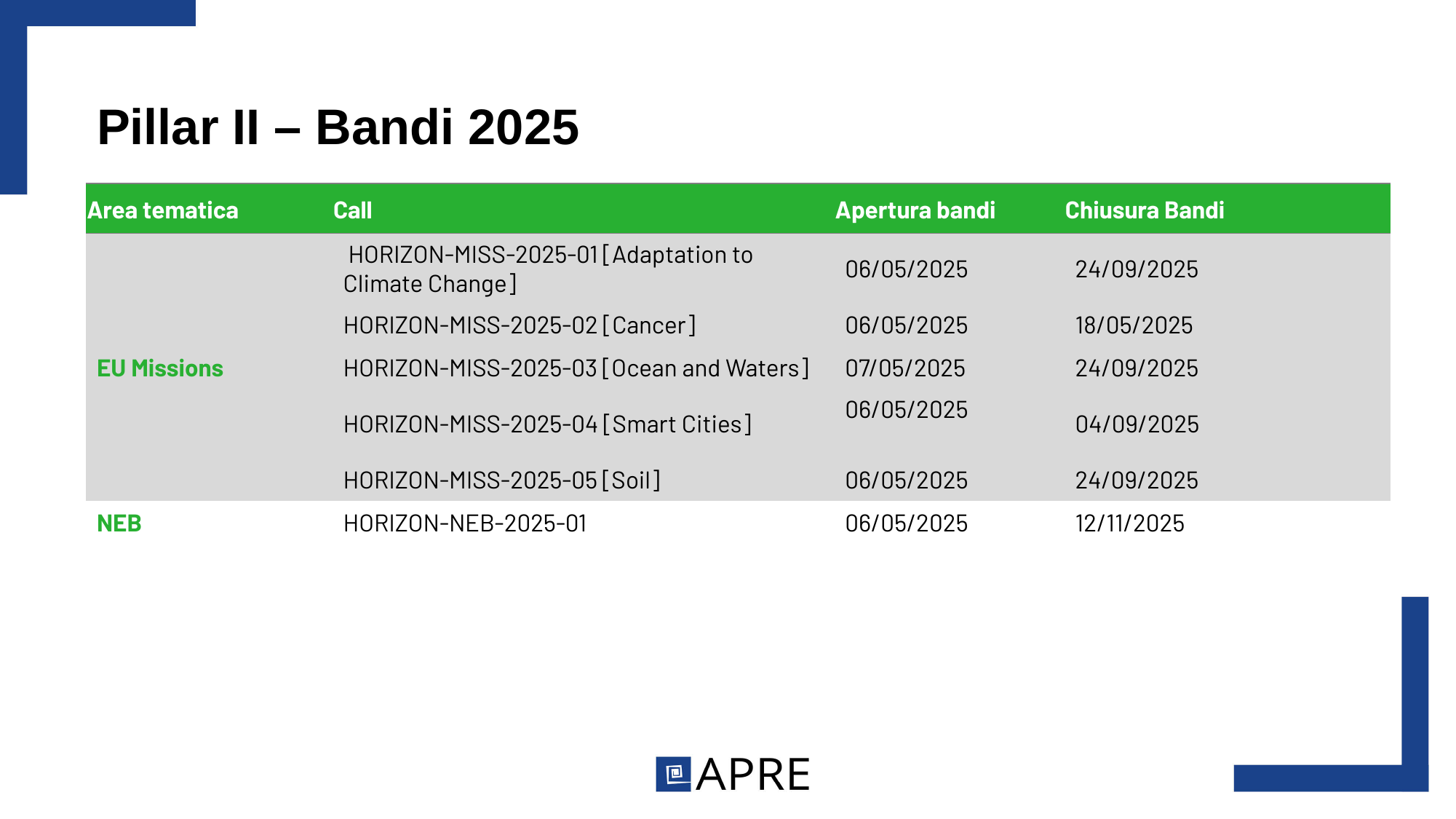

# Pillar II – Bandi 2025
| Area tematica | Call | Apertura bandi | Chiusura Bandi |
| --- | --- | --- | --- |
| EU Missions | HORIZON-MISS-2025-01 [Adaptation to Climate Change] | 06/05/2025 | 24/09/2025 |
|  | HORIZON-MISS-2025-02 [Cancer] | 06/05/2025 | 18/05/2025 |
|  | HORIZON-MISS-2025-03 [Ocean and Waters] | 07/05/2025 | 24/09/2025 |
|  | HORIZON-MISS-2025-04 [Smart Cities] | 06/05/2025 | 04/09/2025 |
|  | HORIZON-MISS-2025-05 [Soil] | 06/05/2025 | 24/09/2025 |
| NEB | HORIZON-NEB-2025-01 | 06/05/2025 | 12/11/2025 |